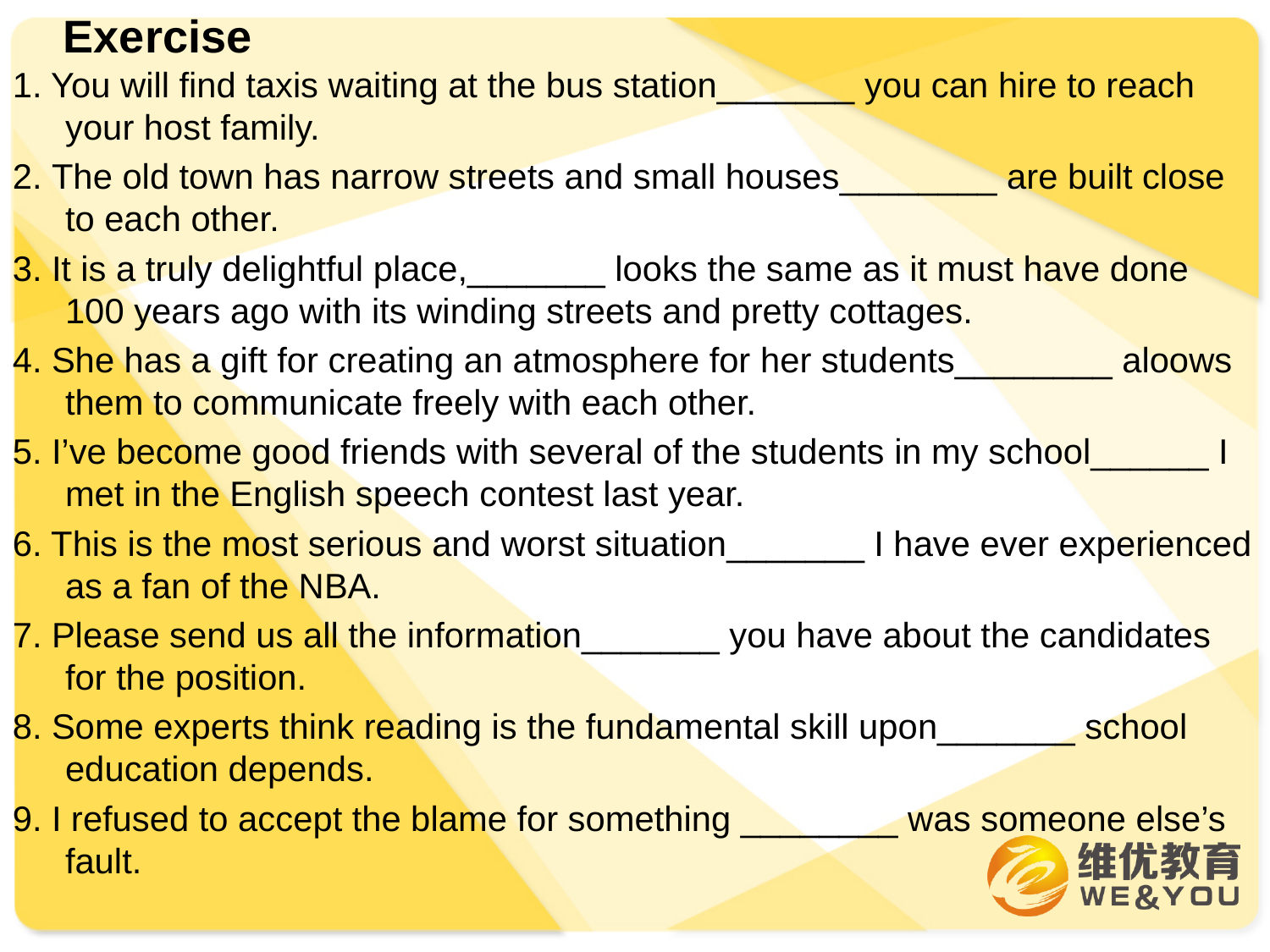

# Exercise
1. You will find taxis waiting at the bus station_______ you can hire to reach your host family.
2. The old town has narrow streets and small houses________ are built close to each other.
3. It is a truly delightful place,_______ looks the same as it must have done 100 years ago with its winding streets and pretty cottages.
4. She has a gift for creating an atmosphere for her students________ aloows them to communicate freely with each other.
5. I’ve become good friends with several of the students in my school______ I met in the English speech contest last year.
6. This is the most serious and worst situation_______ I have ever experienced as a fan of the NBA.
7. Please send us all the information_______ you have about the candidates for the position.
8. Some experts think reading is the fundamental skill upon_______ school education depends.
9. I refused to accept the blame for something ________ was someone else’s fault.